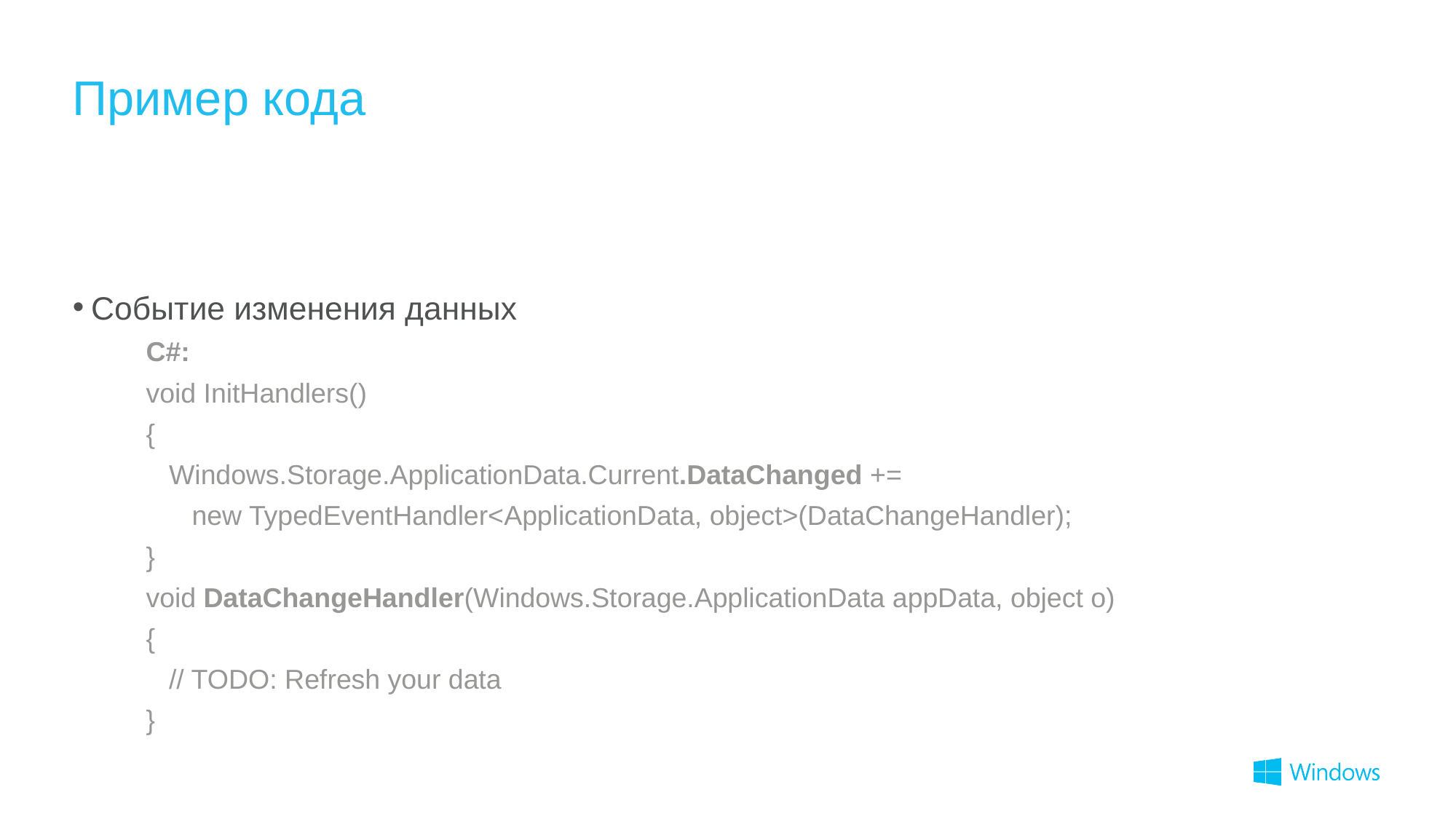

# Пример кода

Событие изменения данных
C#:
void InitHandlers()
{
   Windows.Storage.ApplicationData.Current.DataChanged +=
      new TypedEventHandler<ApplicationData, object>(DataChangeHandler);
}
void DataChangeHandler(Windows.Storage.ApplicationData appData, object o)
{
   // TODO: Refresh your data
}